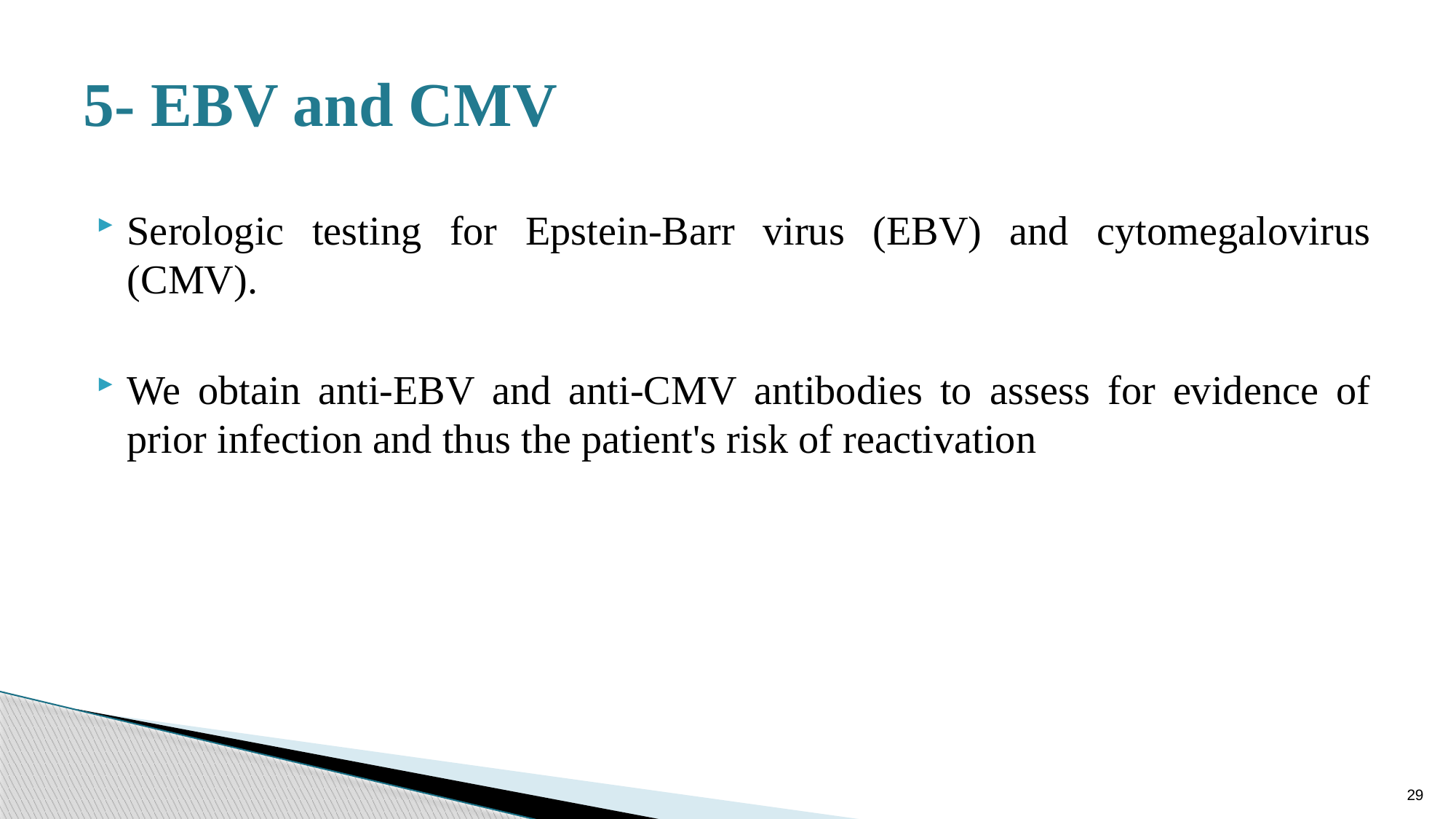

# 5- EBV and CMV
Serologic testing for Epstein-Barr virus (EBV) and cytomegalovirus (CMV).

We obtain anti-EBV and anti-CMV antibodies to assess for evidence of prior infection and thus the patient's risk of reactivation
29